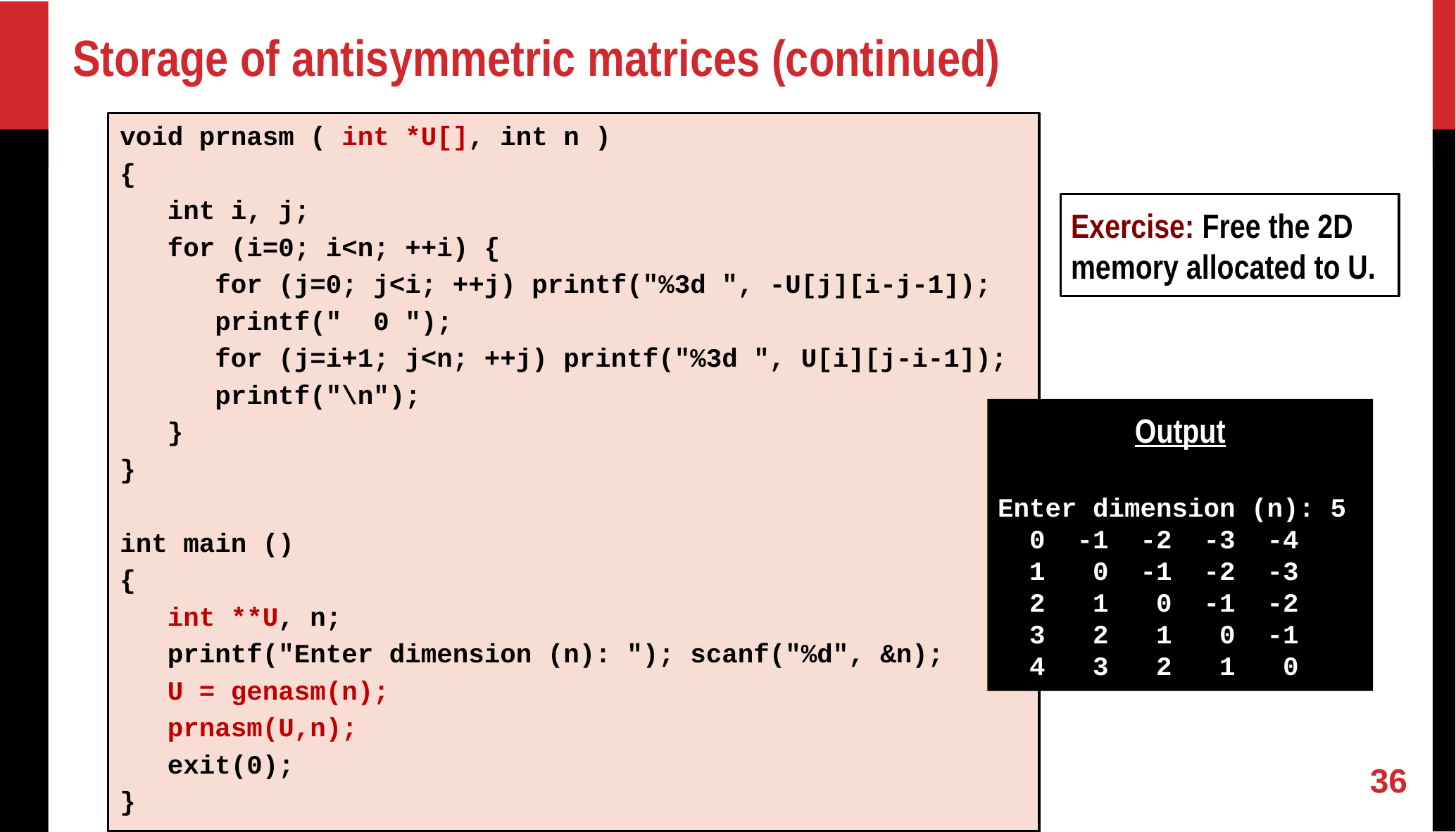

Storage of antisymmetric matrices (continued)
void prnasm ( int *U[], int n )
{
   int i, j;
   for (i=0; i<n; ++i) {
      for (j=0; j<i; ++j) printf("%3d ", -U[j][i-j-1]);
      printf("  0 ");
      for (j=i+1; j<n; ++j) printf("%3d ", U[i][j-i-1]);
      printf("\n");
   }
}

int main ()
{
   int **U, n;
   printf("Enter dimension (n): "); scanf("%d", &n);
   U = genasm(n);
   prnasm(U,n);
   exit(0);
}
Exercise: Free the 2D memory allocated to U.
Output

Enter dimension (n): 5
  0  -1  -2  -3  -4
  1   0  -1  -2  -3
  2   1   0  -1  -2
  3   2   1   0  -1
  4   3   2   1   0
36